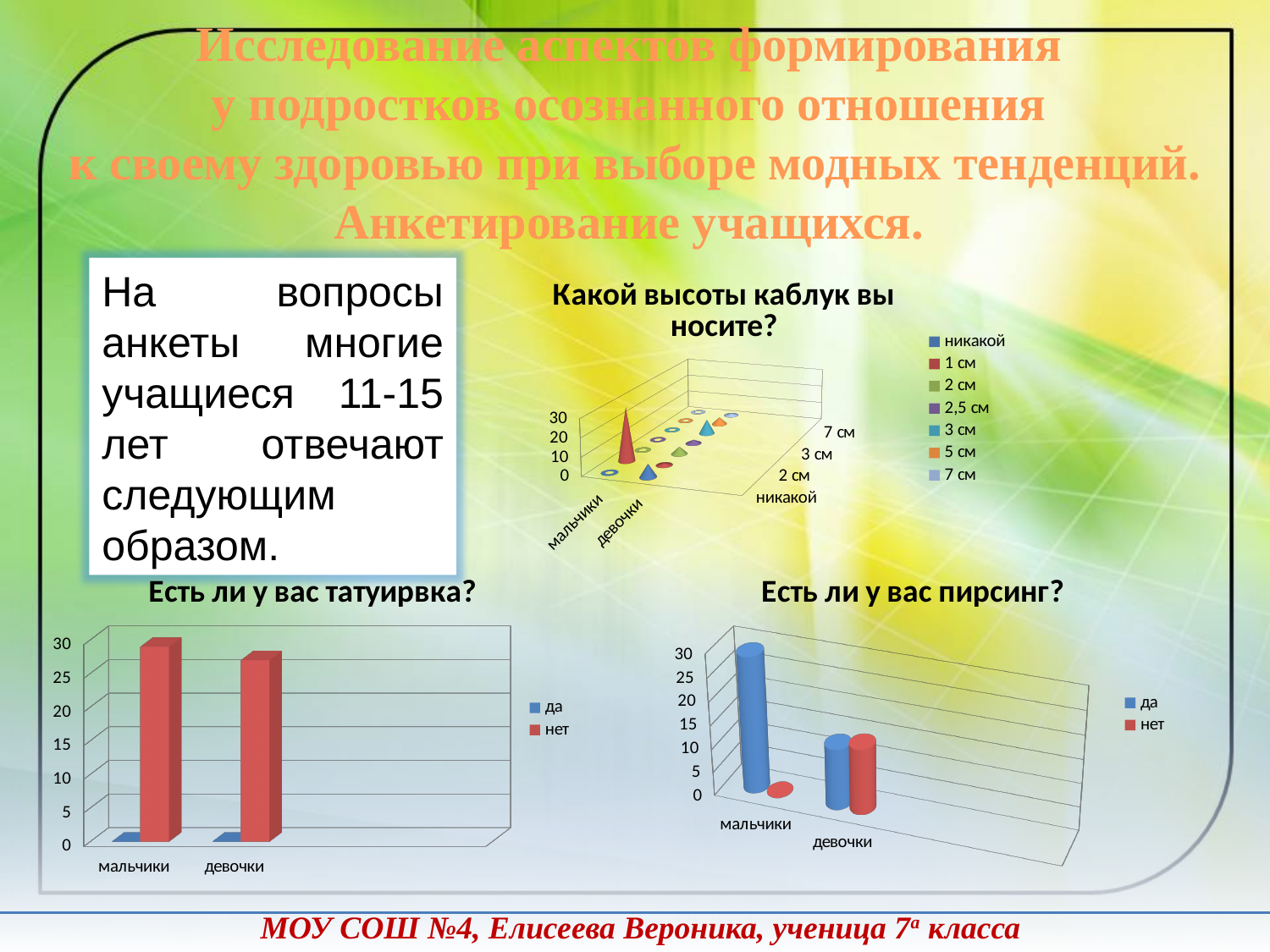

Исследование аспектов формирования
у подростков осознанного отношения
к своему здоровью при выборе модных тенденций.
Анкетирование учащихся.

[unsupported chart]

На вопросы анкеты многие учащиеся 11-15 лет отвечают следующим образом.

[unsupported chart]

[unsupported chart]

МОУ СОШ №4, Елисеева Вероника, ученица 7а класса